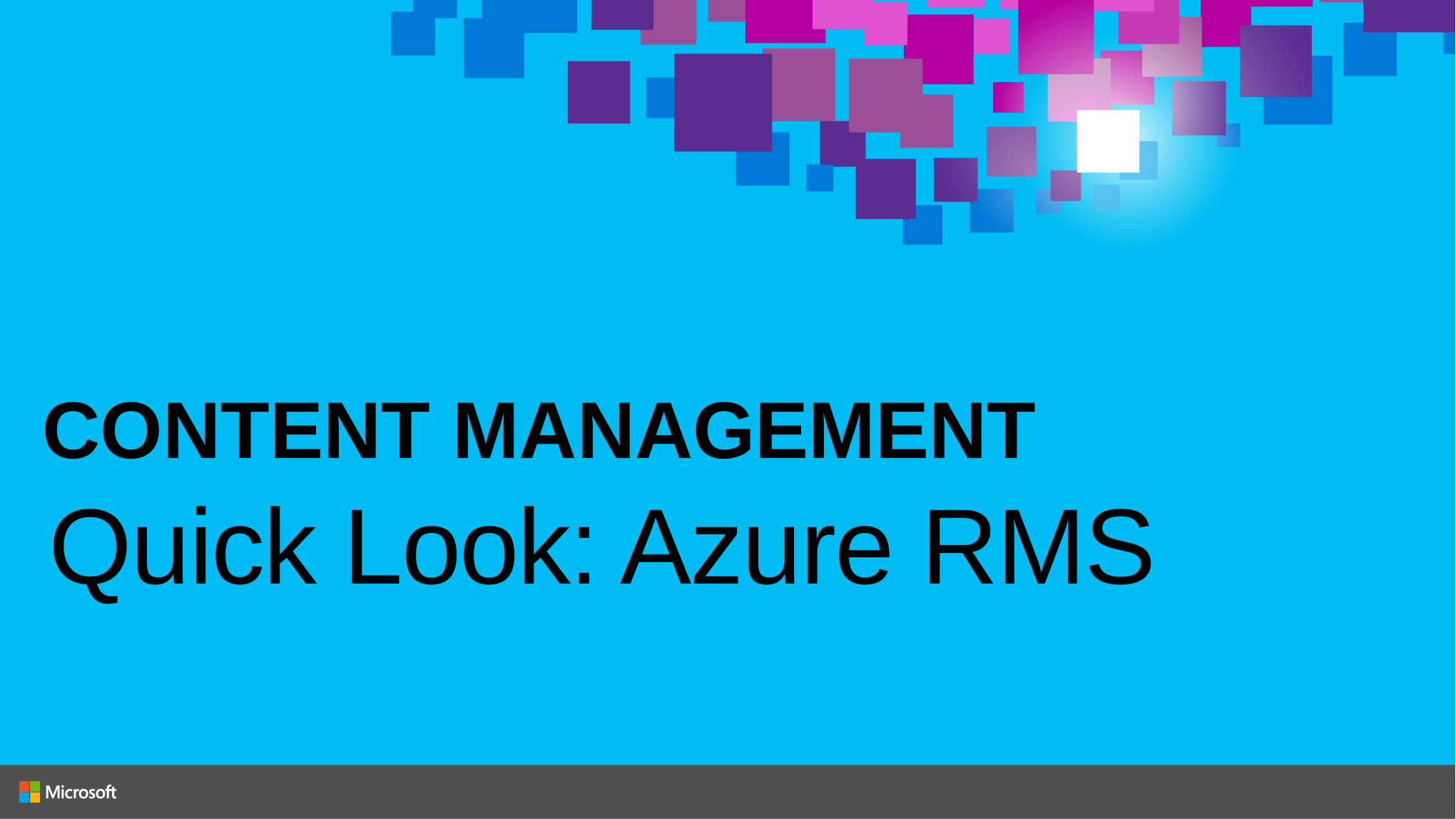

CONTENT MANAGEMENT
# Quick Look: Azure RMS